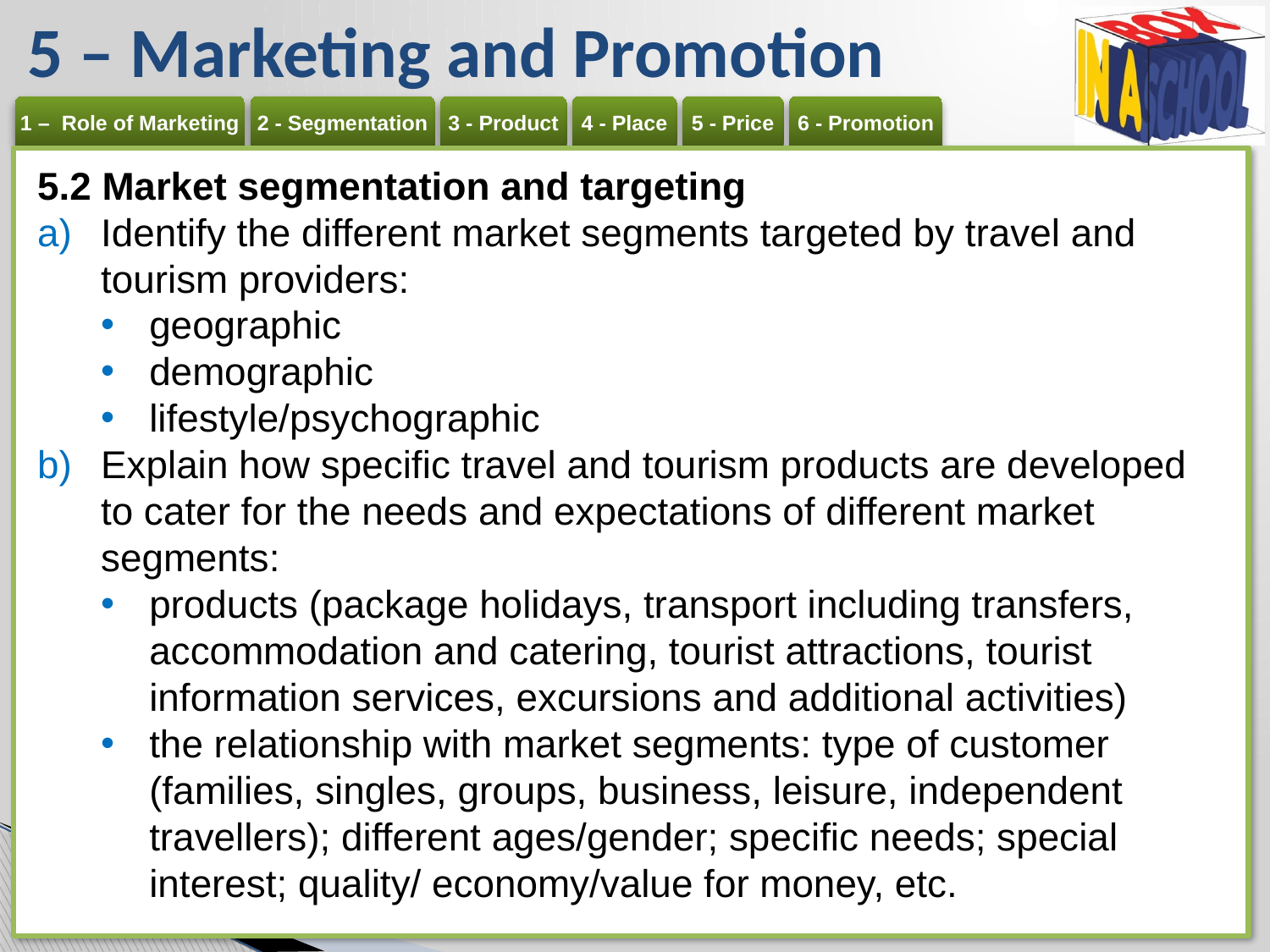

# 5 – Marketing and Promotion
5.2 Market segmentation and targeting
Identify the different market segments targeted by travel and tourism providers:
geographic
demographic
lifestyle/psychographic
Explain how specific travel and tourism products are developed to cater for the needs and expectations of different market segments:
products (package holidays, transport including transfers, accommodation and catering, tourist attractions, tourist information services, excursions and additional activities)
the relationship with market segments: type of customer (families, singles, groups, business, leisure, independent travellers); different ages/gender; specific needs; special interest; quality/ economy/value for money, etc.